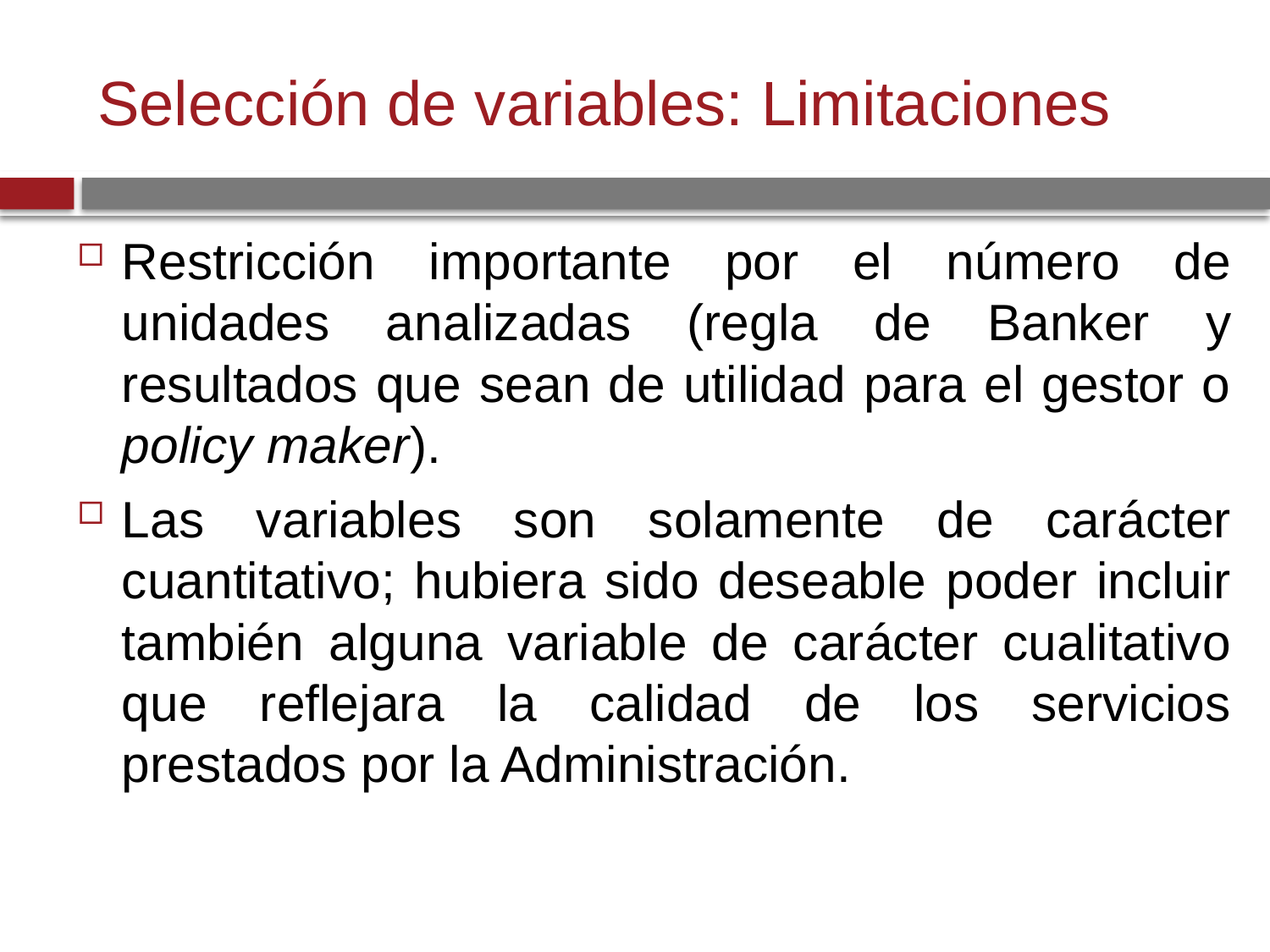

# Selección de variables: Limitaciones
Restricción importante por el número de unidades analizadas (regla de Banker y resultados que sean de utilidad para el gestor o policy maker).
Las variables son solamente de carácter cuantitativo; hubiera sido deseable poder incluir también alguna variable de carácter cualitativo que reflejara la calidad de los servicios prestados por la Administración.